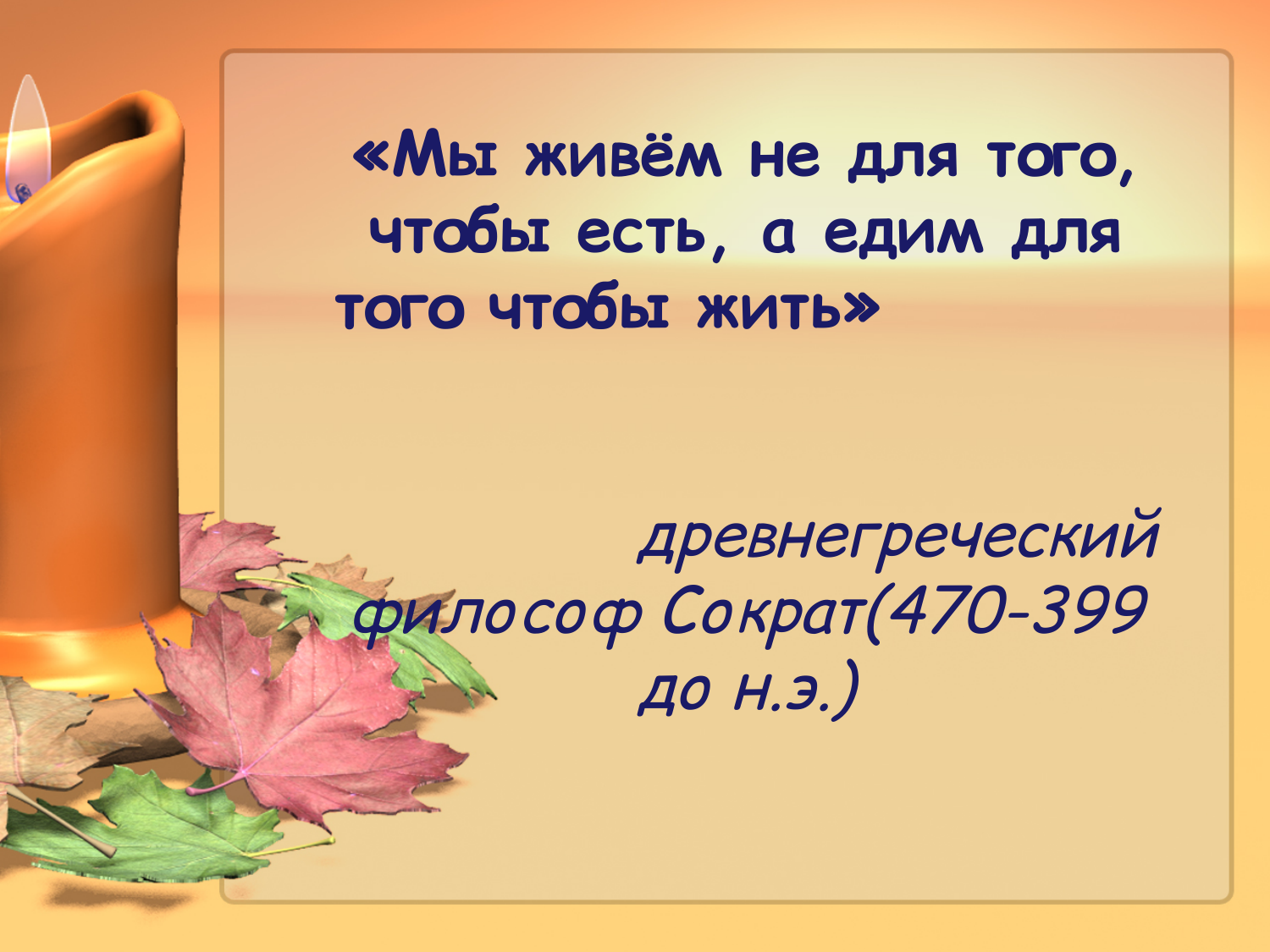

«Мы живём не для того, чтобы есть, а едим для того чтобы жить»                                                                                    древнегреческий философ Сократ(470-399 до н.э.)